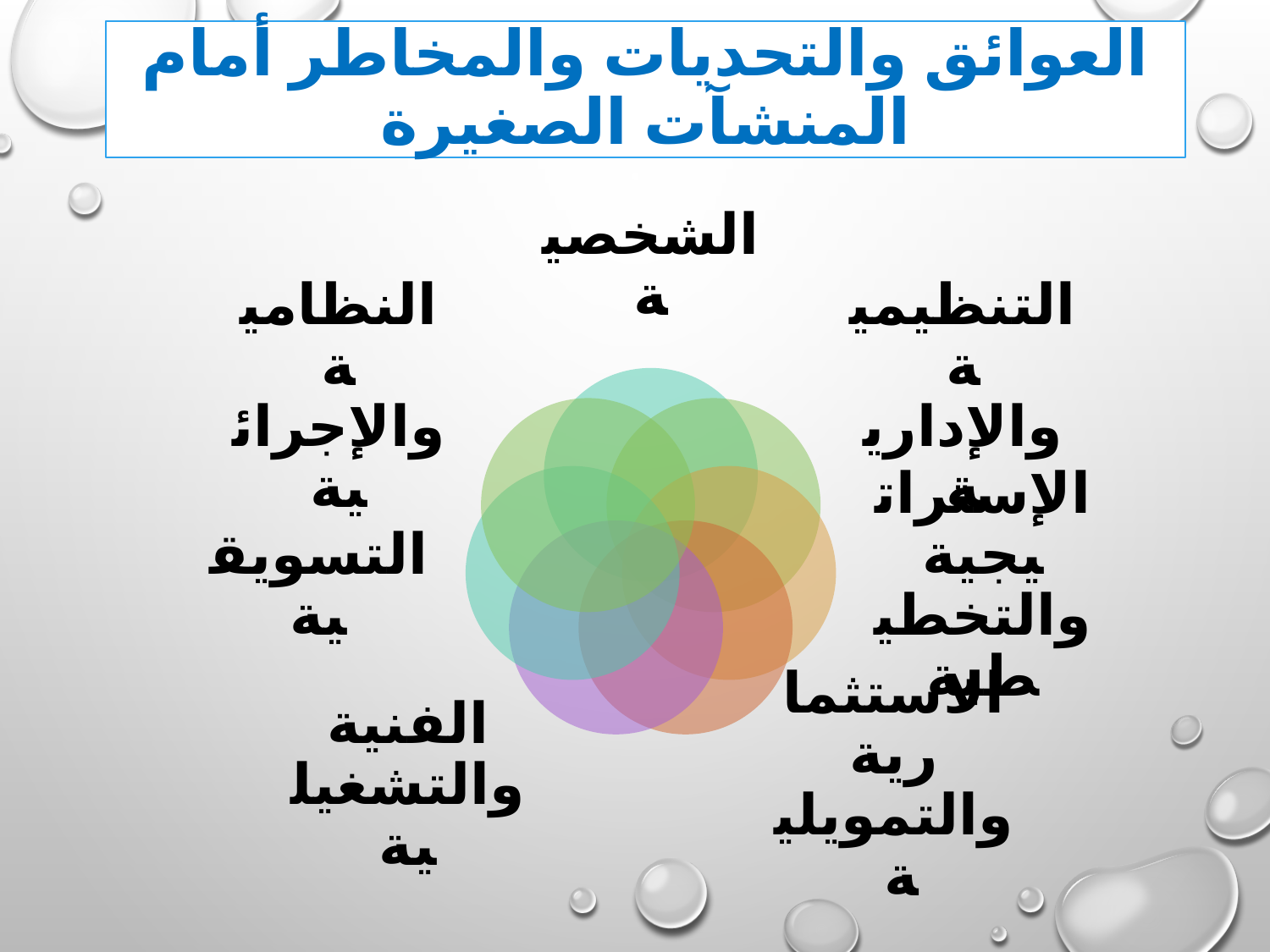

# العوائق والتحديات والمخاطر أمام المنشآت الصغيرة
الشخصية
التنظيمية والإدارية
الإستراتيجية والتخطيطية
الاستثمارية والتمويلية
الفنية والتشغيلية
التسويقية
النظامية والإجرائية